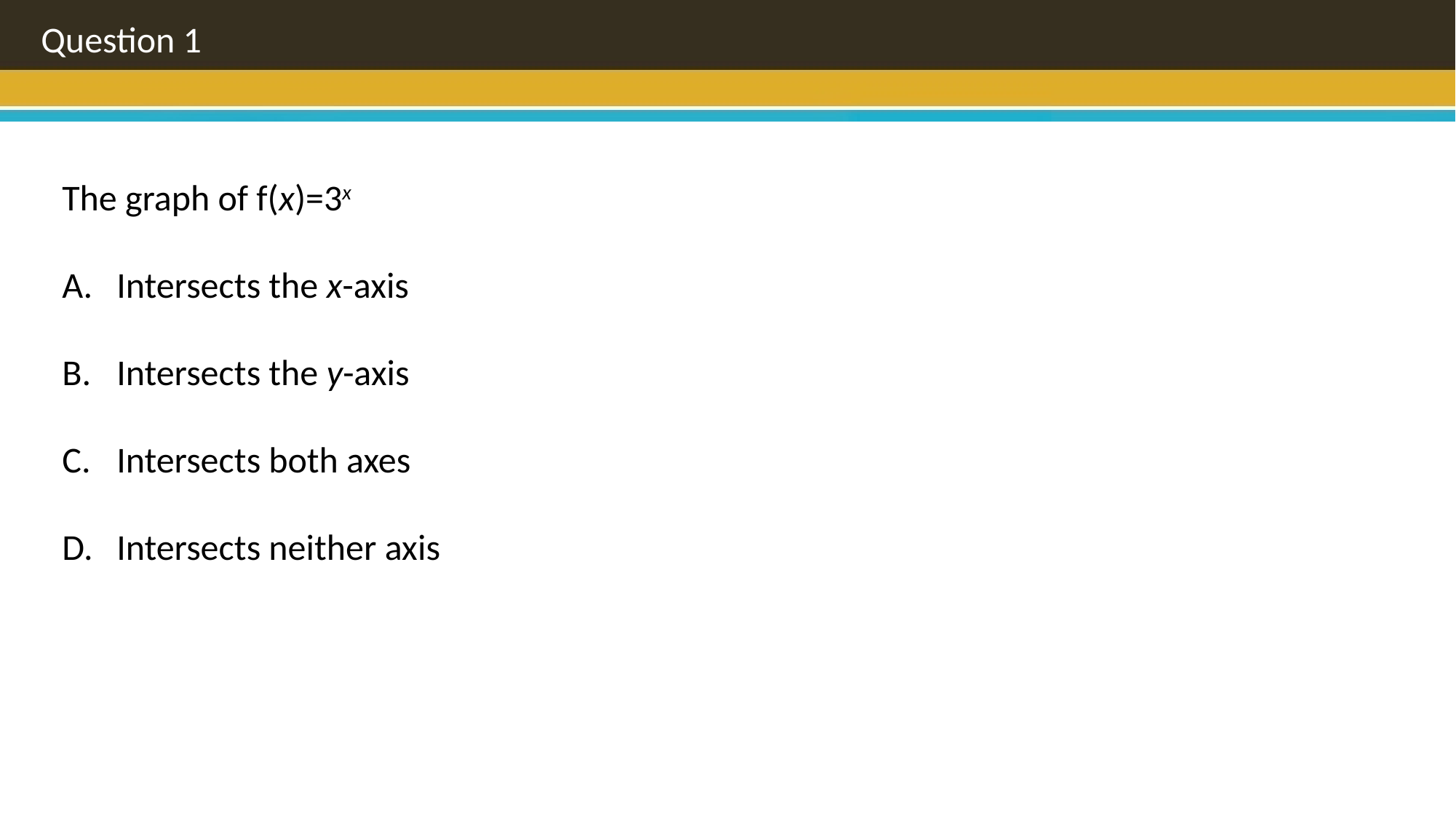

Question 1
The graph of f(x)=3x

Intersects the x-axis

Intersects the y-axis

Intersects both axes

Intersects neither axis